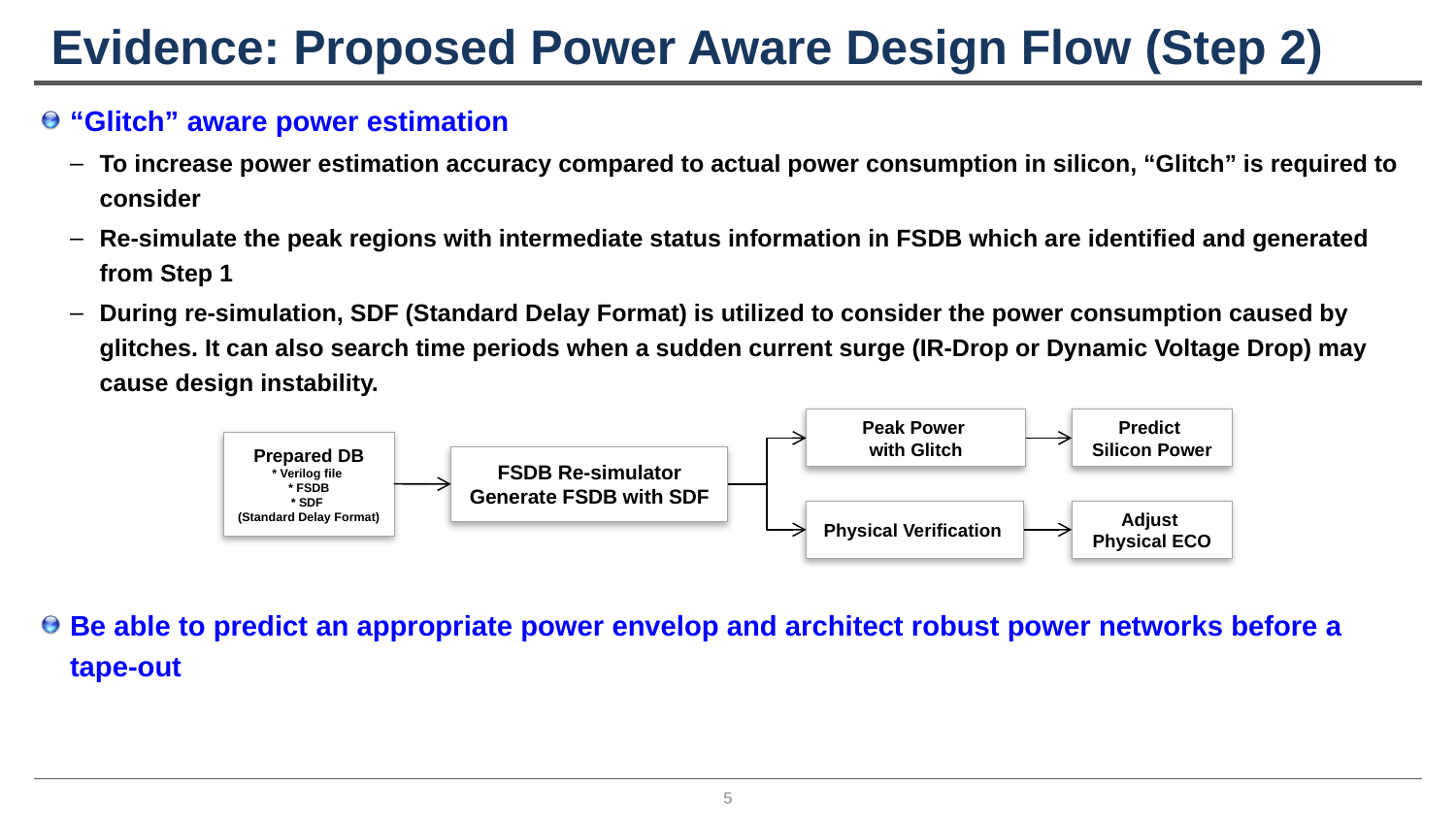

# Evidence: Proposed Power Aware Design Flow (Step 2)
“Glitch” aware power estimation
To increase power estimation accuracy compared to actual power consumption in silicon, “Glitch” is required to consider
Re-simulate the peak regions with intermediate status information in FSDB which are identified and generated from Step 1
During re-simulation, SDF (Standard Delay Format) is utilized to consider the power consumption caused by glitches. It can also search time periods when a sudden current surge (IR-Drop or Dynamic Voltage Drop) may cause design instability.

Be able to predict an appropriate power envelop and architect robust power networks before a tape-out
Peak Power
with Glitch
Predict
Silicon Power
Prepared DB
* Verilog file
* FSDB
* SDF
(Standard Delay Format)
FSDB Re-simulator
Generate FSDB with SDF
Physical Verification
Adjust
Physical ECO
5